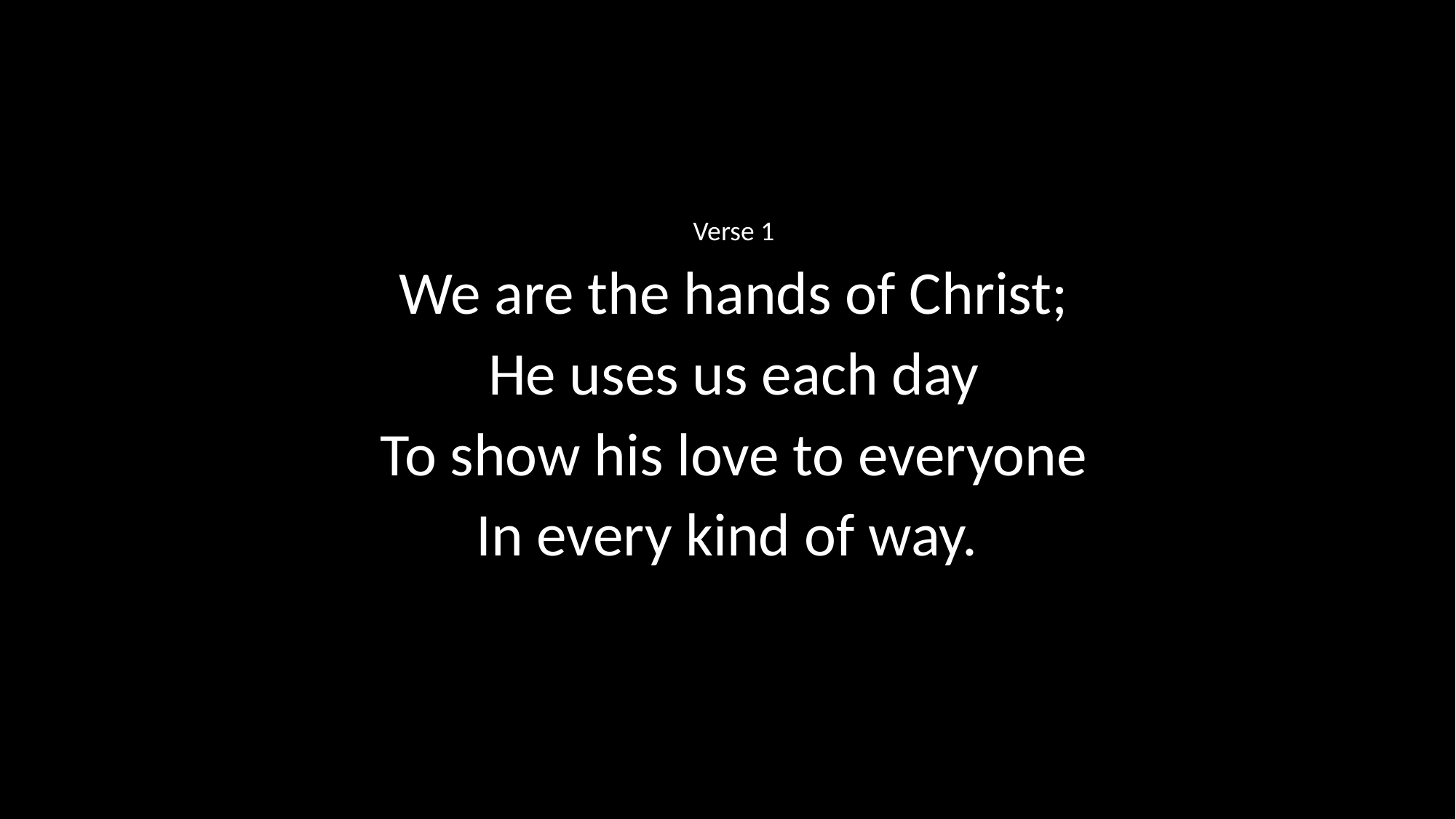

Verse 1
We are the hands of Christ;
He uses us each day
To show his love to everyone
In every kind of way.